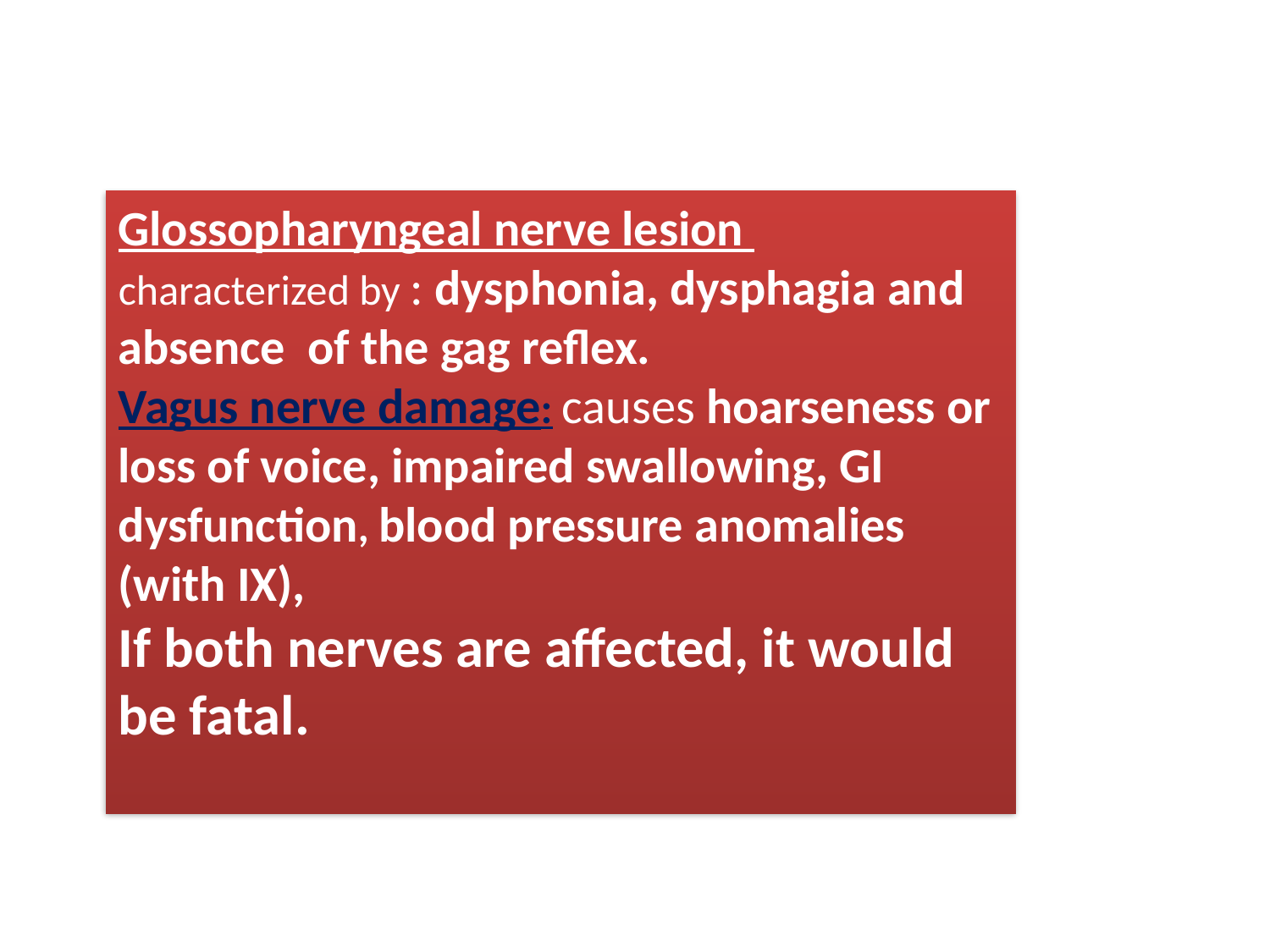

Glossopharyngeal nerve lesion
characterized by : dysphonia, dysphagia and absence  of the gag reflex.
Vagus nerve damage: causes hoarseness or loss of voice, impaired swallowing, GI dysfunction, blood pressure anomalies (with IX),
If both nerves are affected, it would be fatal.